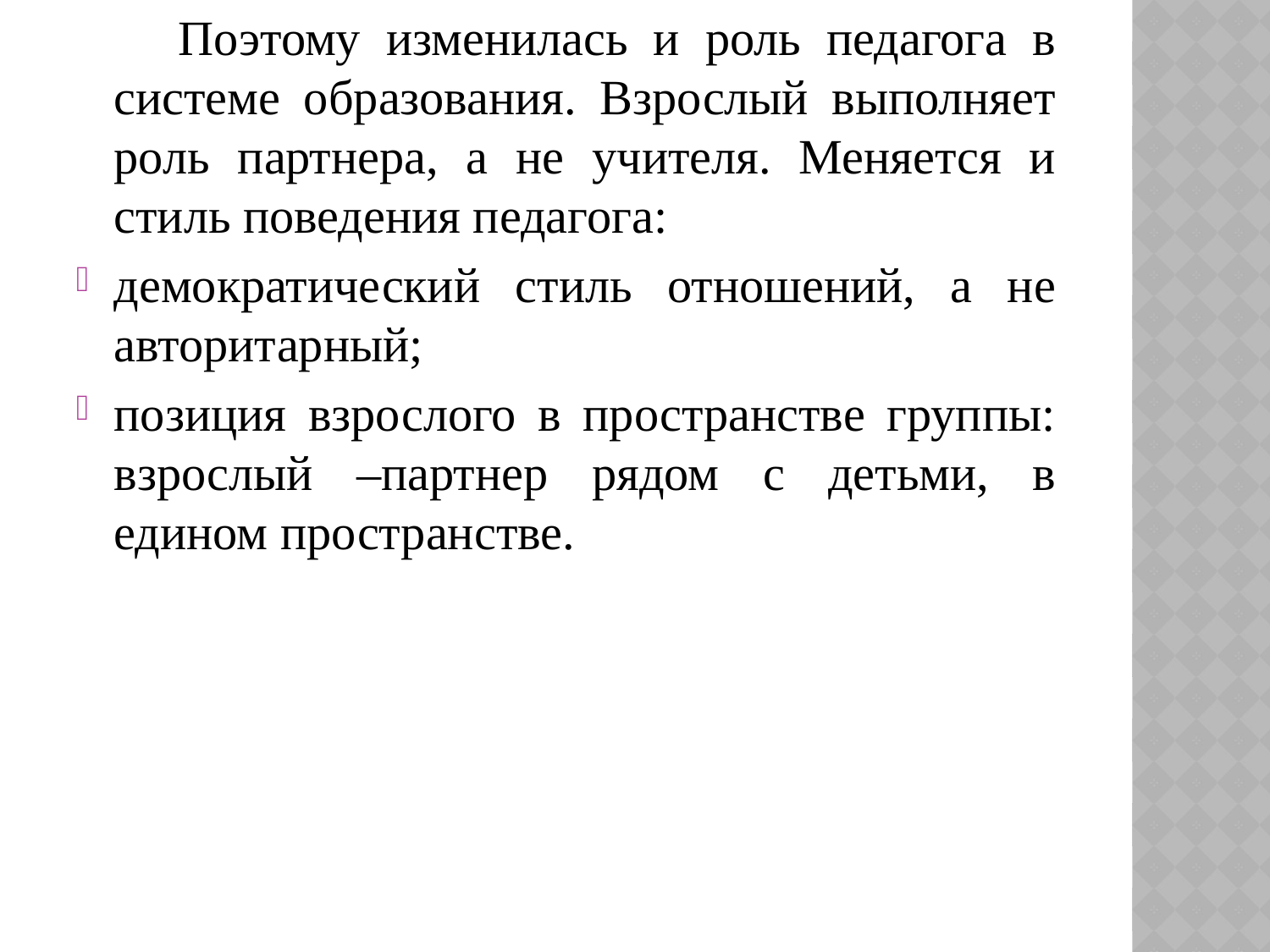

Поэтому изменилась и роль педагога в системе образования. Взрослый выполняет роль партнера, а не учителя. Меняется и стиль поведения педагога:
демократический стиль отношений, а не авторитарный;
позиция взрослого в пространстве группы: взрослый –партнер рядом с детьми, в едином пространстве.